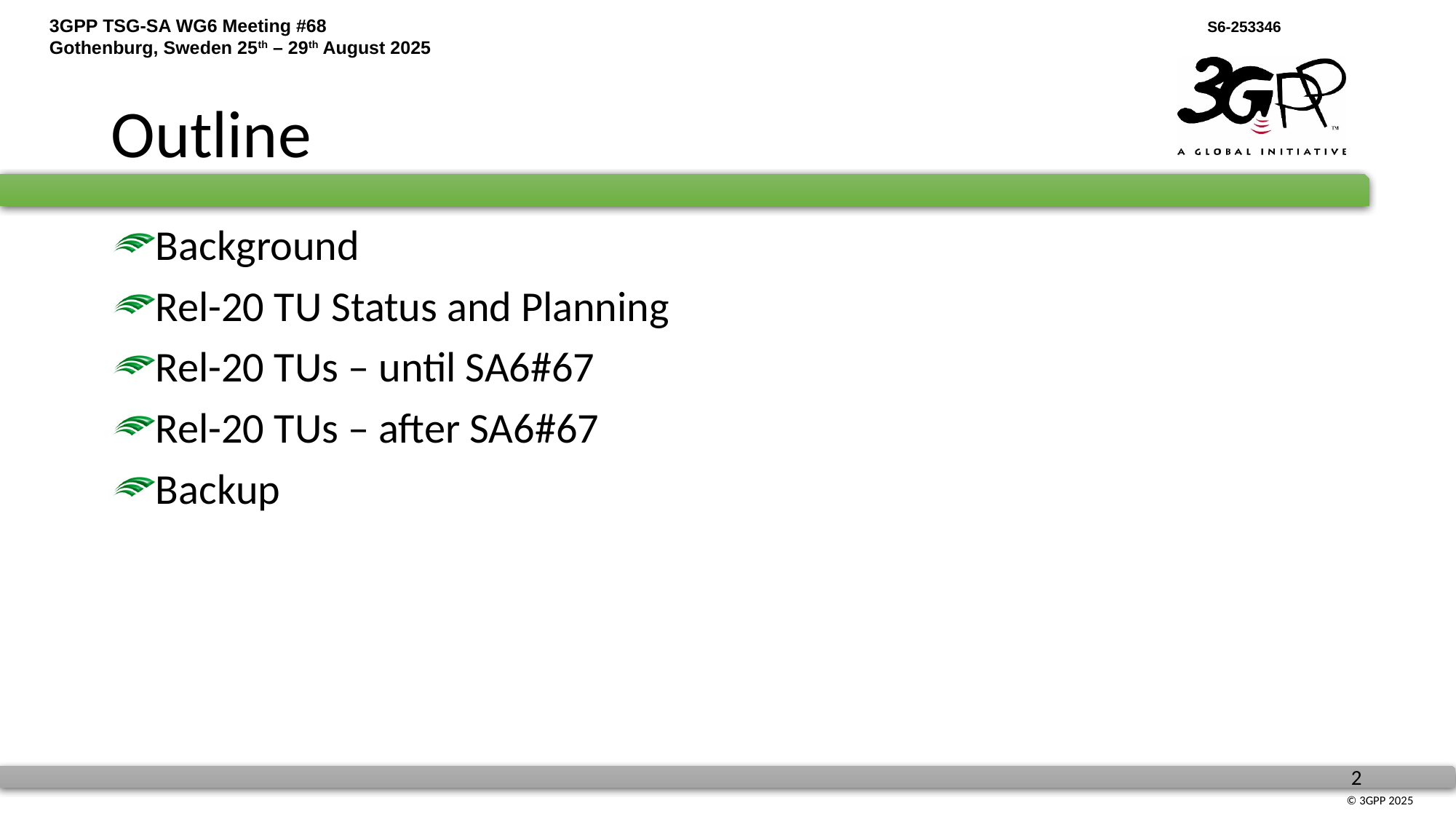

# Outline
Background
Rel-20 TU Status and Planning
Rel-20 TUs – until SA6#67
Rel-20 TUs – after SA6#67
Backup